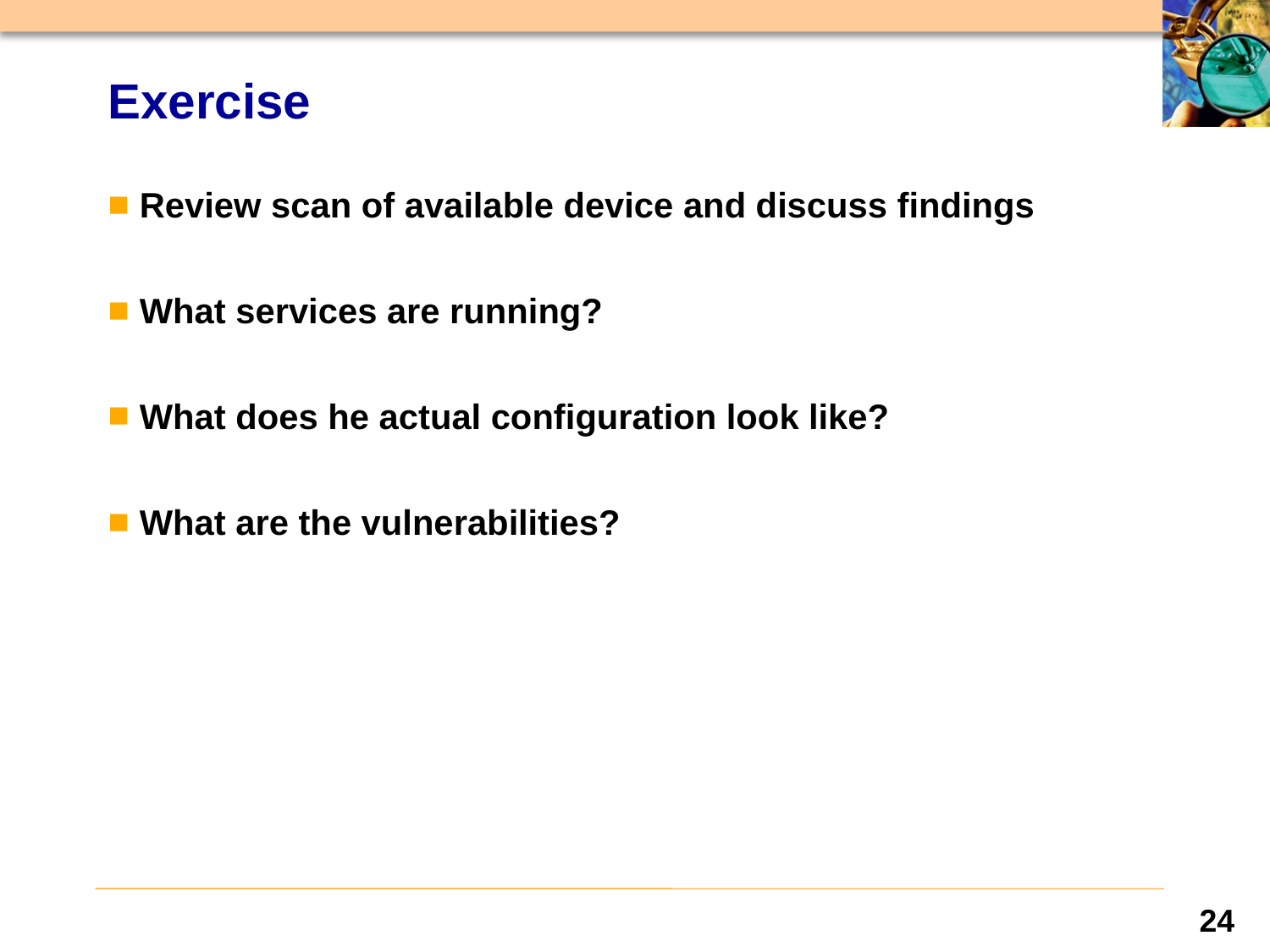

# Exercise
Review scan of available device and discuss findings

What services are running?

What does he actual configuration look like?

What are the vulnerabilities?